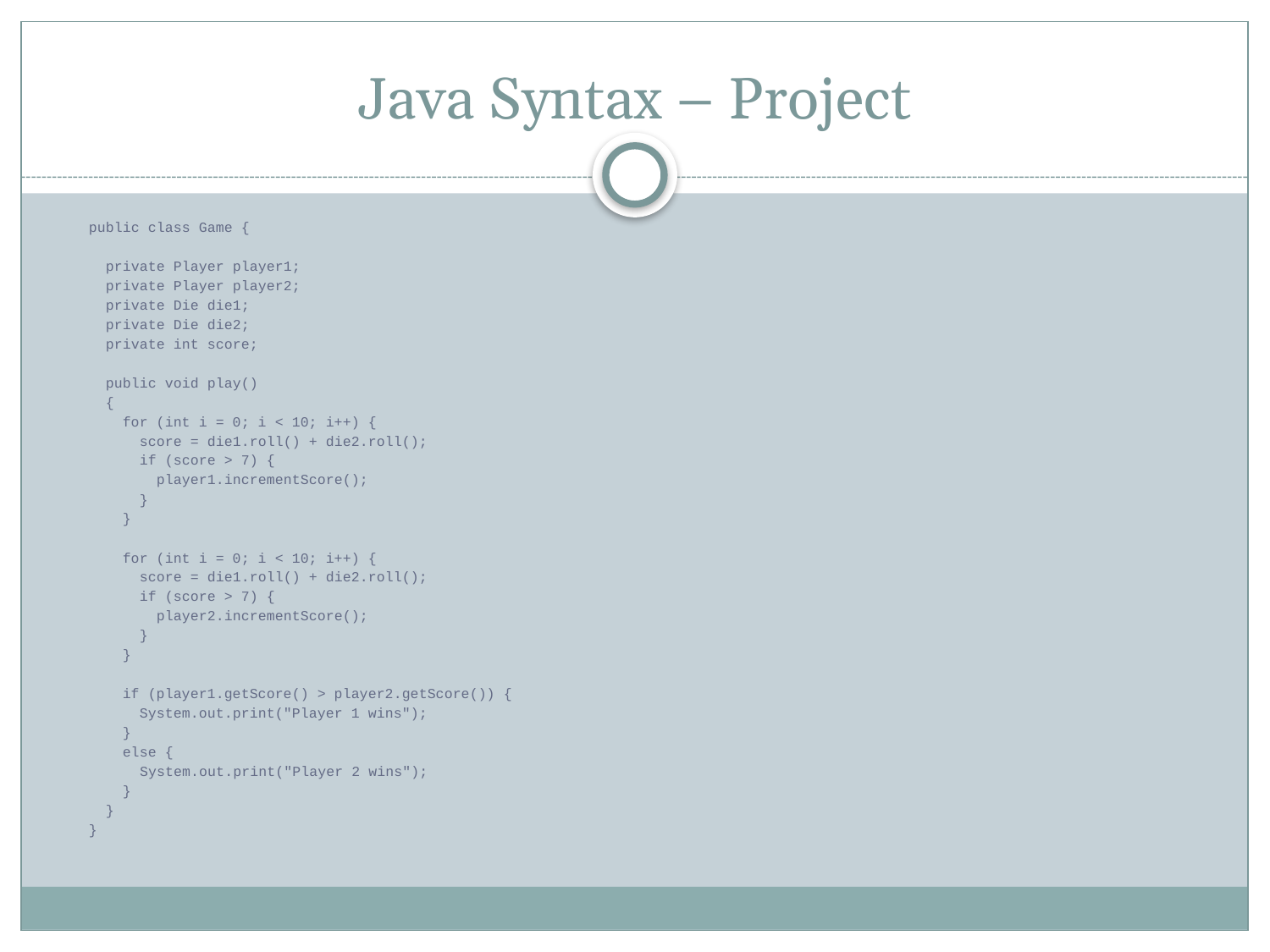

# Java Syntax – Project
public class Game {

  private Player player1;
  private Player player2;
  private Die die1;
  private Die die2;
  private int score;

  public void play()
  {
    for (int i = 0; i < 10; i++) {
      score = die1.roll() + die2.roll();
      if (score > 7) {
        player1.incrementScore();
      }
    }

    for (int i = 0; i < 10; i++) {
      score = die1.roll() + die2.roll();
      if (score > 7) {
        player2.incrementScore();
      }
    }

    if (player1.getScore() > player2.getScore()) {
      System.out.print("Player 1 wins");
    }
    else {
 	  System.out.print("Player 2 wins");
    }
  }
}